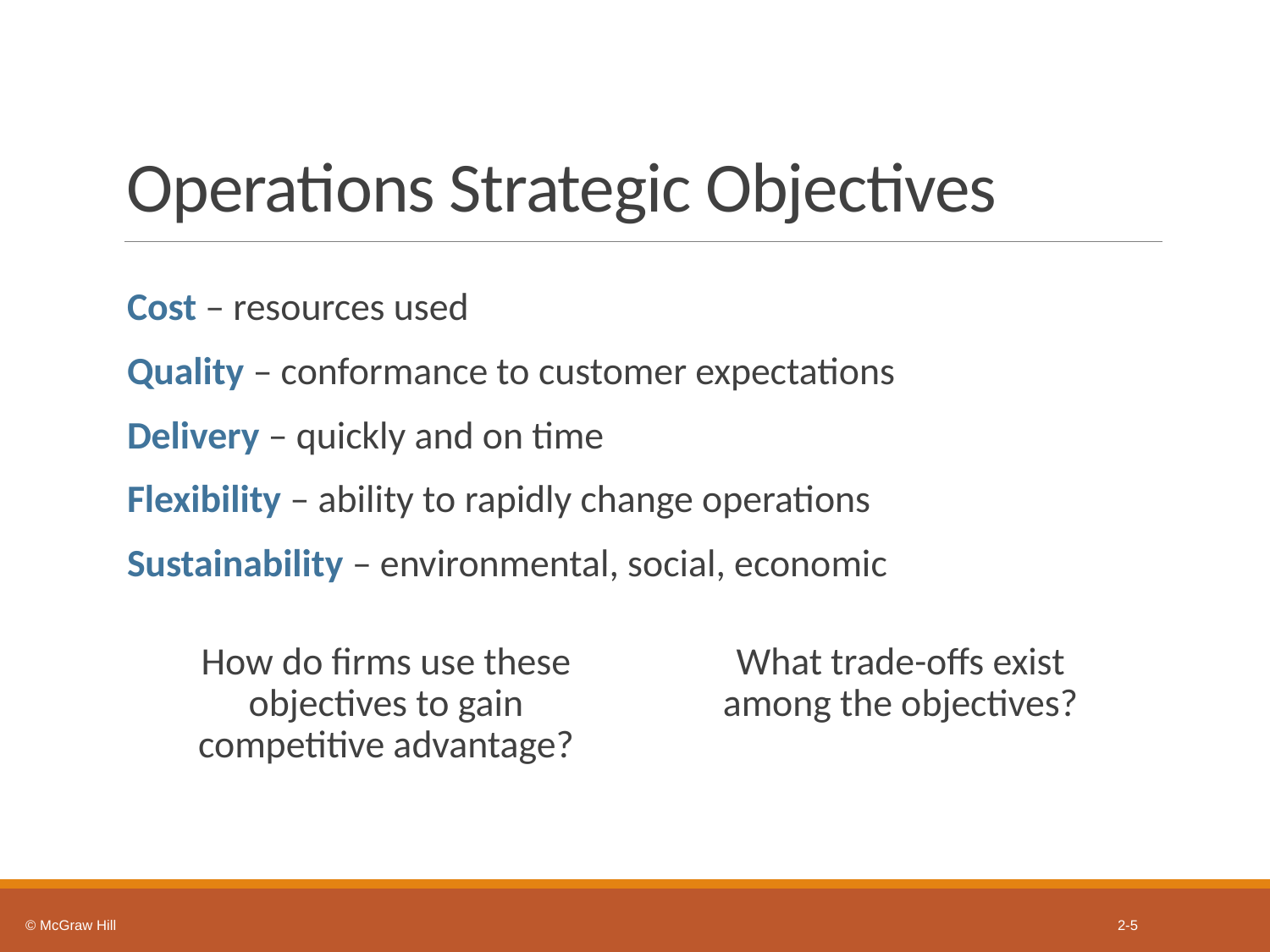

# Operations Strategic Objectives
Cost – resources used
Quality – conformance to customer expectations
Delivery – quickly and on time
Flexibility – ability to rapidly change operations
Sustainability – environmental, social, economic
How do firms use these objectives to gain competitive advantage?
What trade-offs exist among the objectives?